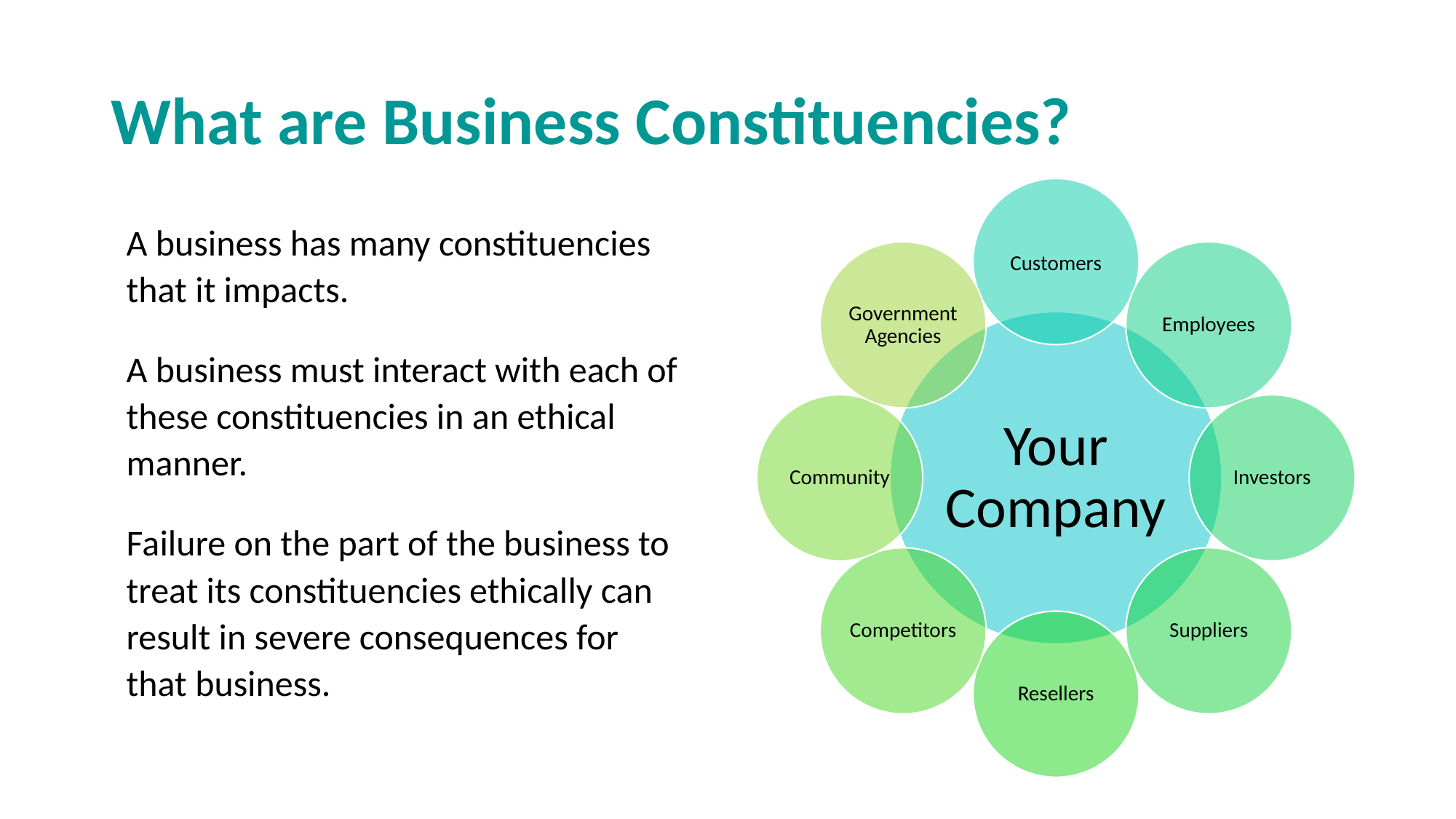

# What are Business Constituencies?
Your Company
Customers
Employees
Investors
Suppliers
Resellers
Competitors
Community
Government Agencies
A business has many constituencies that it impacts.
A business must interact with each of these constituencies in an ethical manner.
Failure on the part of the business to treat its constituencies ethically can result in severe consequences for that business.